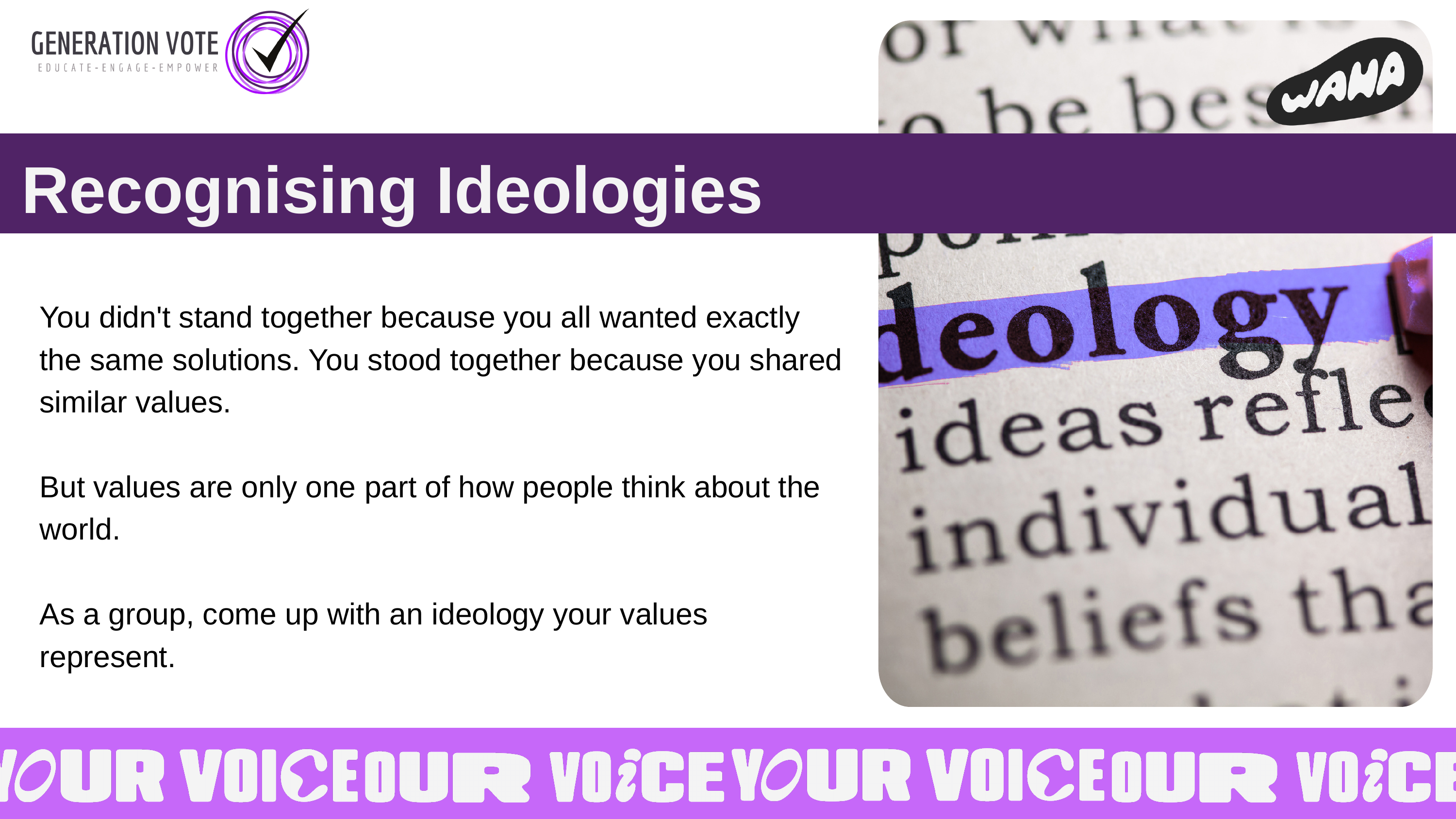

Recognising Ideologies
You didn't stand together because you all wanted exactly the same solutions. You stood together because you shared similar values.

But values are only one part of how people think about the world.

As a group, come up with an ideology your values represent.